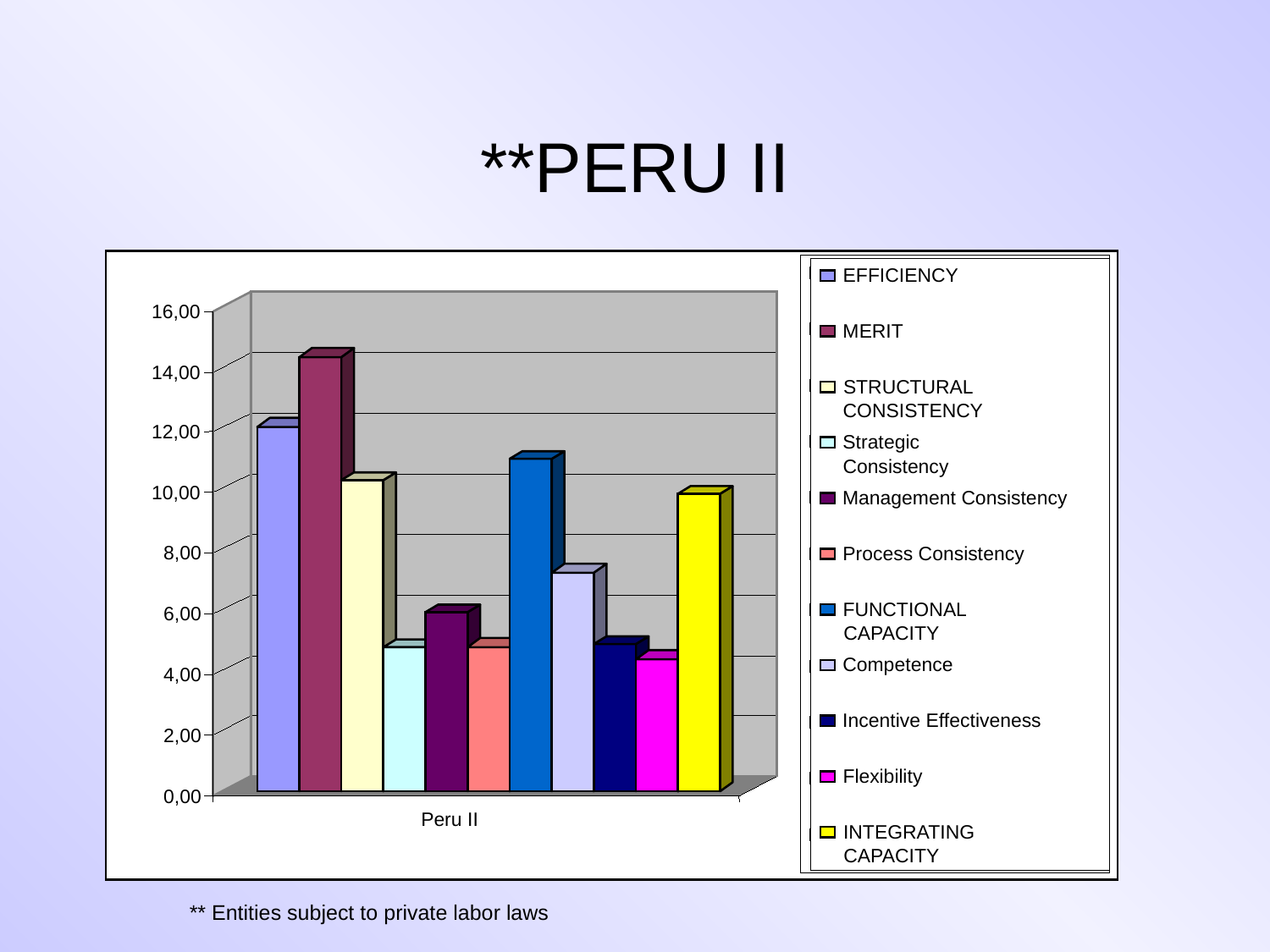

# **PERU II

EFICIENCIA
EFFICIENCY

16,00

MÉRITO
MERIT

14,00

CONSISTENCIA
STRUCTURAL

ESTRUCTURAL
CONSISTENCY

12,00

Consistencia
Strategic

Estratégica
Consistency

10,00

Consistencia Directiva
Management Consistency

8,00
Consistencia de los
Process Consistency

Procesos

FUNCTIONAL
CAPACIDAD
6,00

CAPACITY
FUNCIONAL

Competence
Competencia

4,00

Incentive Effectiveness
Eficacia Incentivadora

2,00

Flexibility
Flexibilidad

0,00

Peru II
INTEGRATING
CAPACIDAD

CAPACITY
INTEGRADORA
** Entities subject to private labor laws